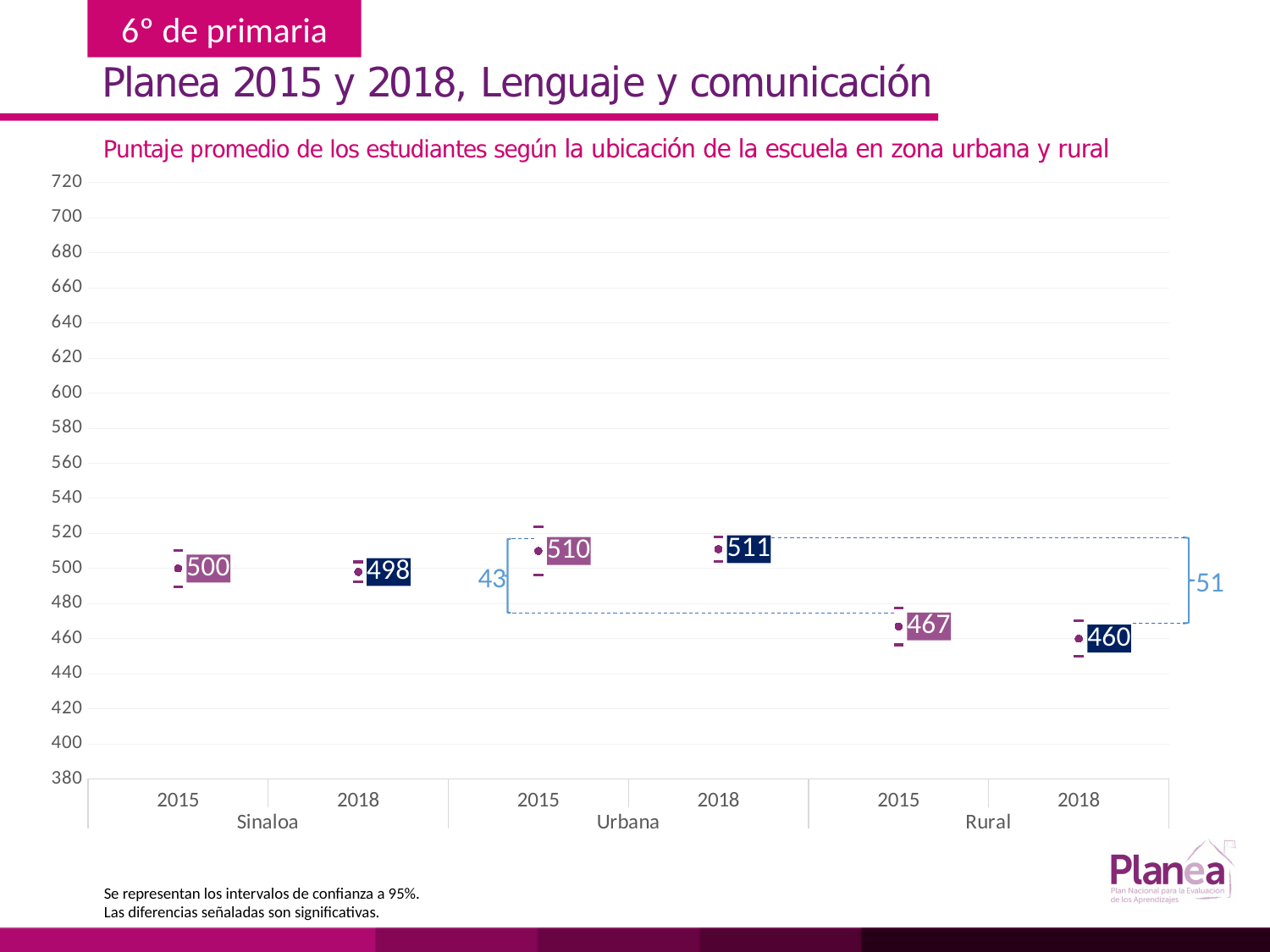

Planea 2015 y 2018, Lenguaje y comunicación

Puntaje promedio de los estudiantes según la ubicación de la escuela en zona urbana y rural

### Chart

| Category |  |  |  |
|---|---|---|---|
| 2015 | 489.652 | 510.348 | 500.0 |
| 2018 | 492.229 | 503.771 | 498.0 |
| 2015 | 496.269 | 523.731 | 510.0 |
| 2018 | 504.035 | 517.965 | 511.0 |
| 2015 | 456.453 | 477.547 | 467.0 |
| 2018 | 449.851 | 470.149 | 460.0 |
51

43
Se representan los intervalos de confianza a 95%.
Las diferencias señaladas son significativas.